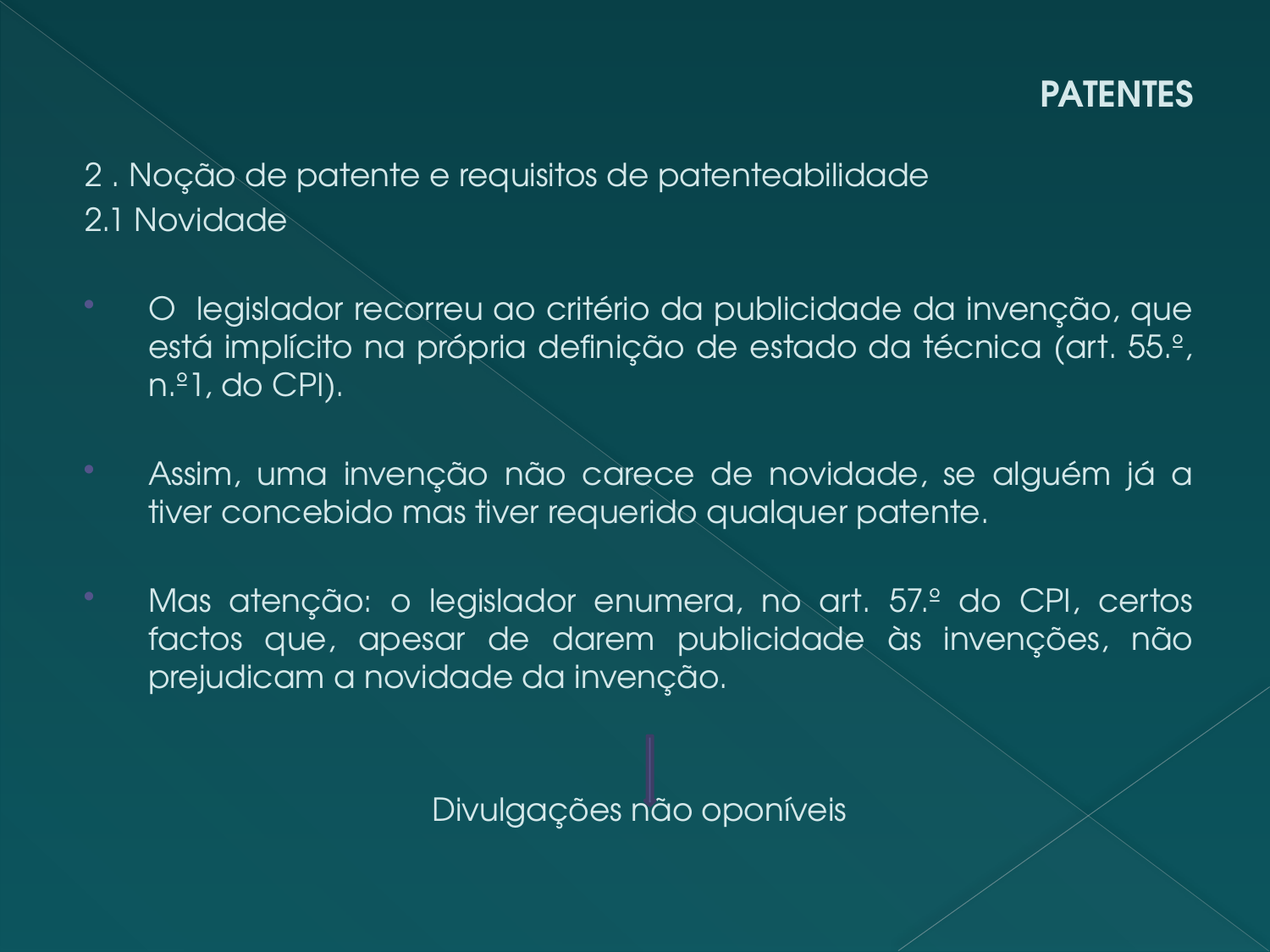

# PATENTES
2 . Noção de patente e requisitos de patenteabilidade
2.1 Novidade

O  legislador recorreu ao critério da publicidade da invenção, que está implícito na própria definição de estado da técnica (art. 55.º, n.º1, do CPI).

Assim, uma invenção não carece de novidade, se alguém já a tiver concebido mas tiver requerido qualquer patente.

Mas atenção: o legislador enumera, no art. 57.º do CPI, certos factos que, apesar de darem publicidade às invenções, não prejudicam a novidade da invenção.

Divulgações não oponíveis